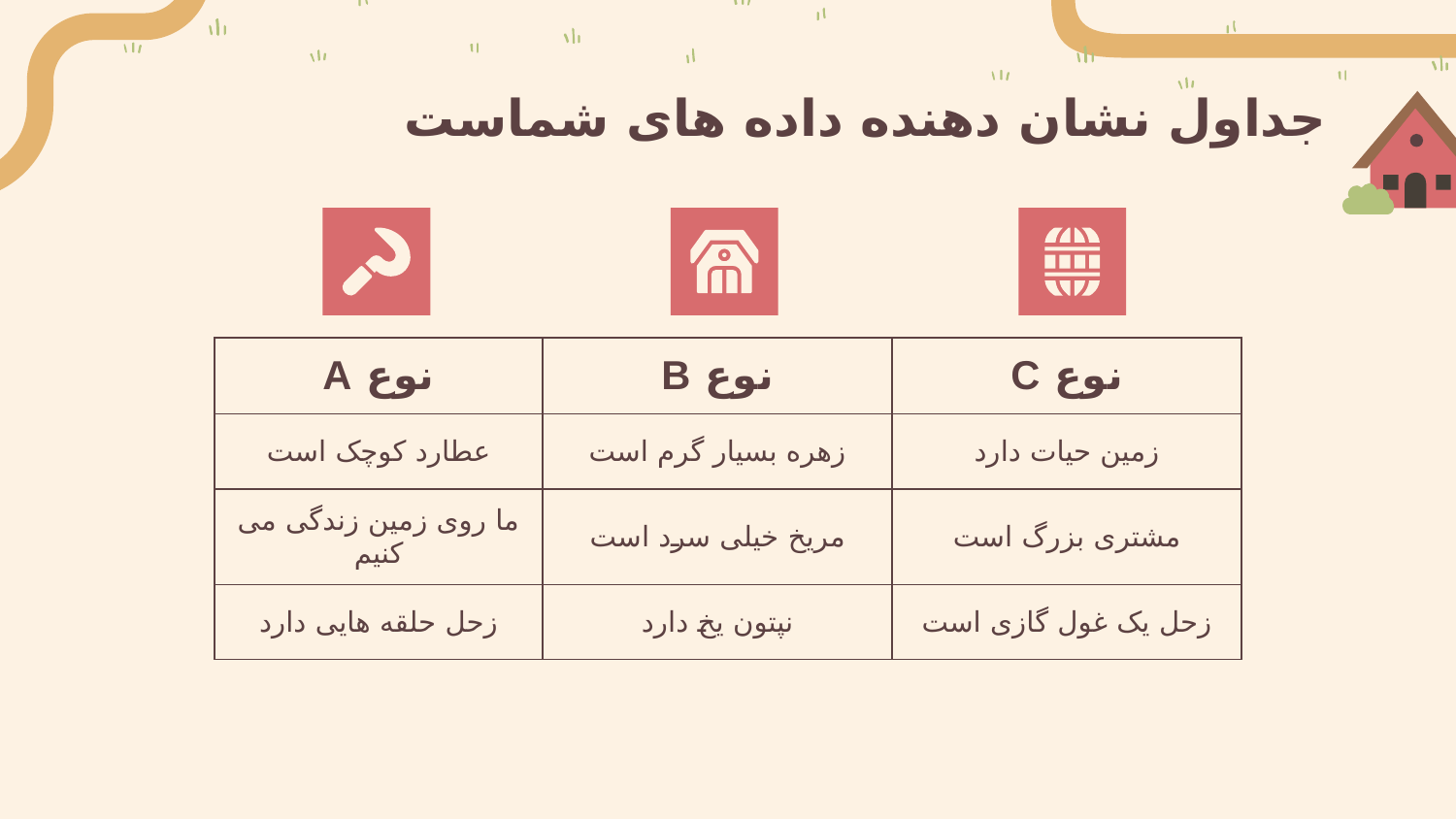

# جداول نشان دهنده داده های شماست

| نوع A | نوع B | نوع C |
| --- | --- | --- |
| عطارد کوچک است | زهره بسیار گرم است | زمین حیات دارد |
| ما روی زمین زندگی می کنیم | مریخ خیلی سرد است | مشتری بزرگ است |
| زحل حلقه هایی دارد | نپتون یخ دارد | زحل یک غول گازی است |